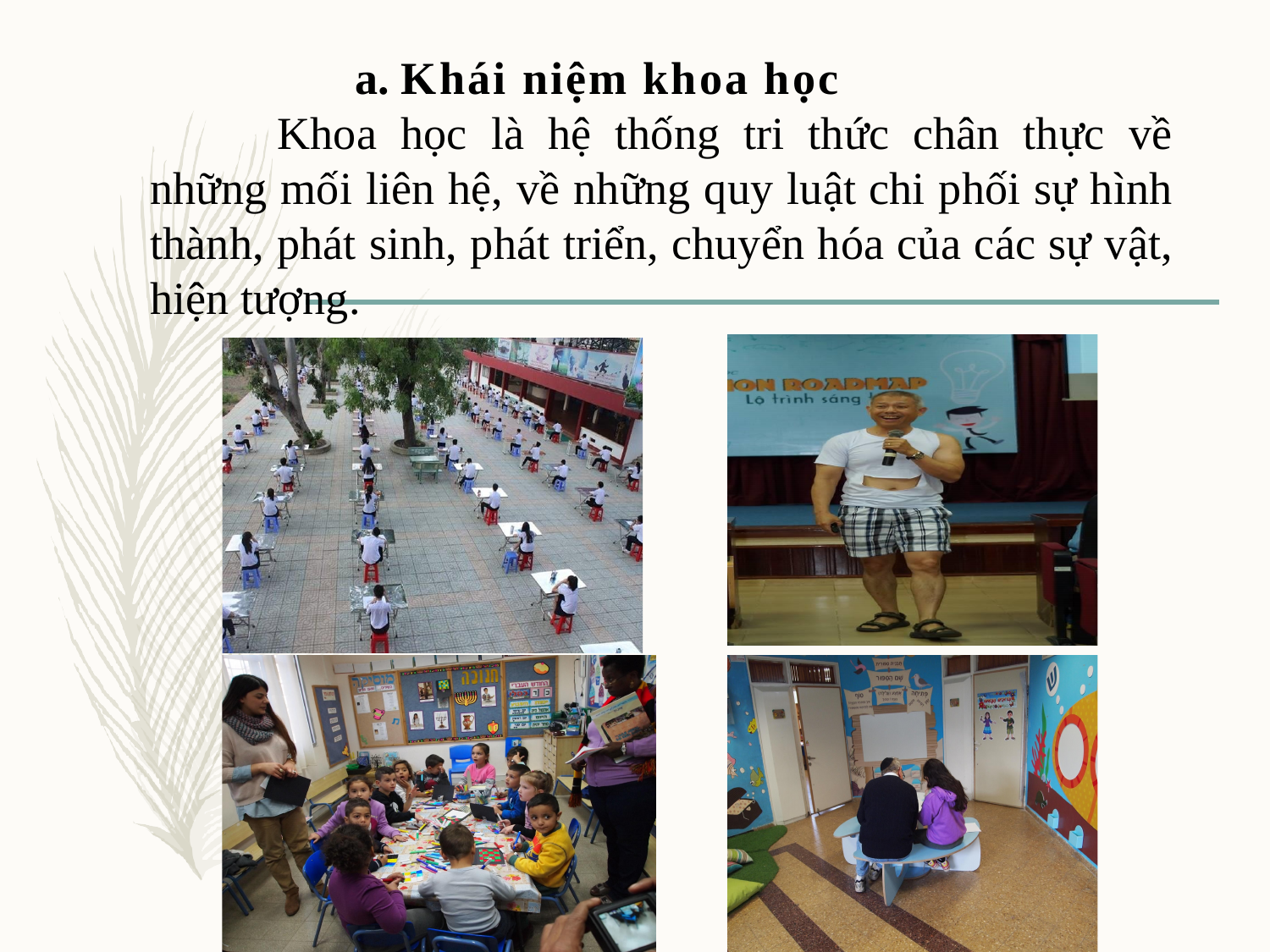

a. Khái niệm khoa học
	Khoa học là hệ thống tri thức chân thực về những mối liên hệ, về những quy luật chi phối sự hình thành, phát sinh, phát triển, chuyển hóa của các sự vật, hiện tượng.